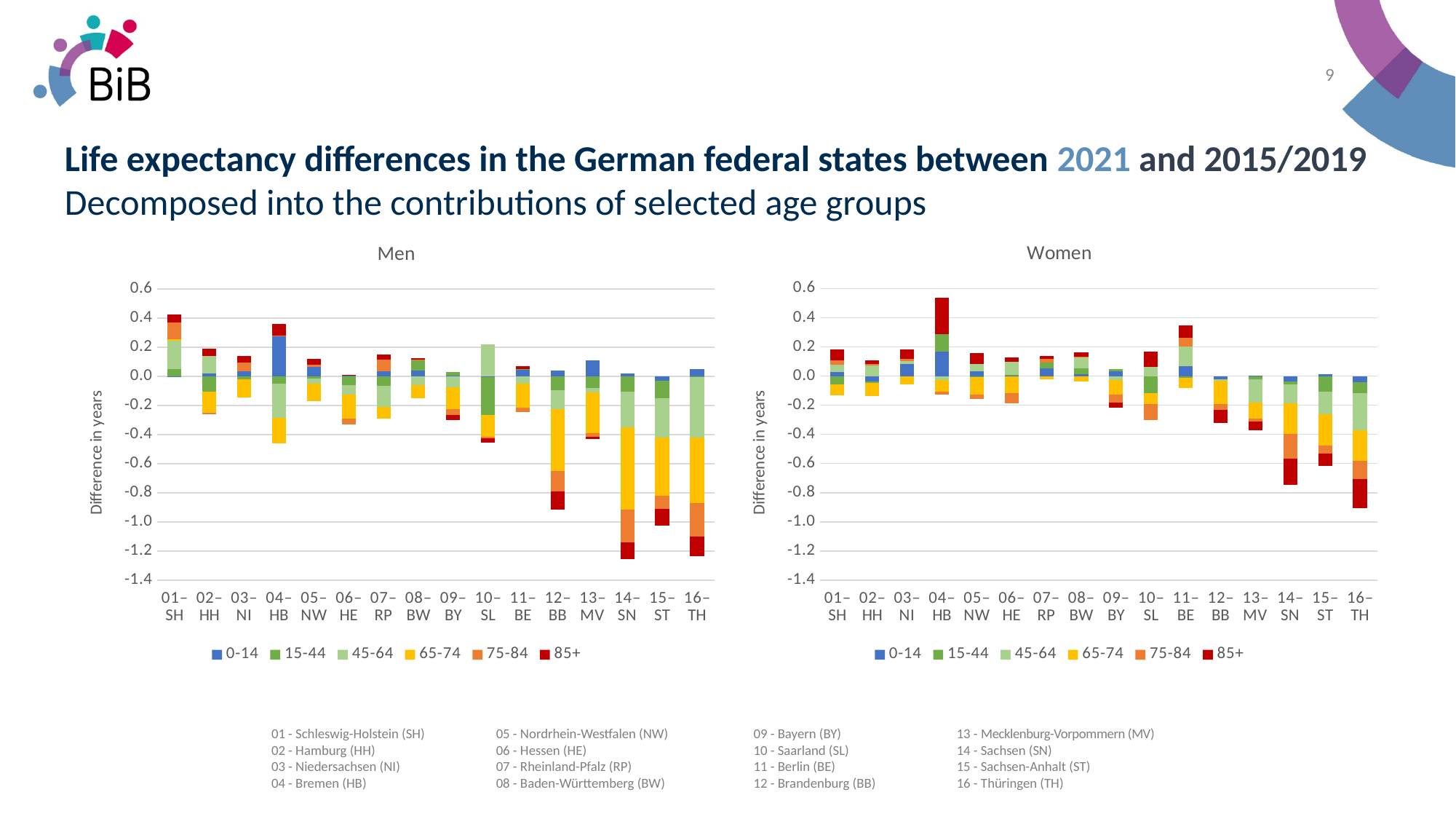

9
# Life expectancy differences in the German federal states between 2021 and 2015/2019 Decomposed into the contributions of selected age groups

### Chart: Women

| Category | 0-14 | 15-44 | 45-64 | 65-74 | 75-84 | 85+ |
|---|---|---|---|---|---|---|
| 01–SH | 0.02967390585292407 | -0.05835848714684028 | 0.04664760834992168 | -0.0719363923316507 | 0.030727025049209607 | 0.07395411463168958 |
| 02–HH | -0.03923578541326136 | -0.006629373333730353 | 0.0743068156991882 | -0.0911216206385604 | 0.0069503626533773954 | 0.026340315704636866 |
| 03–NI | 0.08229541450996444 | -0.0018230031780106966 | 0.02005082712540227 | -0.0543659065209994 | 0.014713794488351105 | 0.06594038898318637 |
| 04–HB | 0.16795060923524788 | 0.12228379736772149 | -0.025187667938652715 | -0.0802721244142574 | -0.0230178045120793 | 0.24749397885311478 |
| 05–NW | 0.034020113411067095 | -0.00675224511360285 | 0.04992558350859605 | -0.12051963984869471 | -0.030066163139920797 | 0.07150522712769458 |
| 06–HE | 0.007532582334164358 | 0.001978710954581693 | 0.08699064677768578 | -0.1191365844323968 | -0.0675394471508426 | 0.0291448585769629 |
| 07–RP | 0.052481608821693795 | 0.04185536495411675 | -0.0012054725121900204 | -0.02048096963486757 | 0.025253200542998396 | 0.016390456901113792 |
| 08–BW | 0.01402569574103298 | 0.03663425475747321 | 0.07725136585923312 | -0.03746233014863521 | 0.0047581466261732985 | 0.029111085028425528 |
| 09–BY | 0.03181007380674575 | 0.015555084246756199 | -0.027666416617527993 | -0.10119738549682471 | -0.0508444105991757 | -0.03737543681431531 |
| 10–SL | -0.002956635307853596 | -0.1118278144431027 | 0.0654931619029 | -0.0784549747067942 | -0.10635781399485433 | 0.10032459998236469 |
| 11–BE | 0.0685115313499481 | -0.013871838653408033 | 0.13591660727689697 | -0.06824066436924167 | 0.0601178882220879 | 0.0842591167157067 |
| 12–BB | -0.019916239289244637 | -0.0031603411718918797 | -0.0074024630157722045 | -0.1624866628810934 | -0.0379461857910925 | -0.09078598466486193 |
| 13–MV | 0.0029649974714515783 | -0.019798483567029696 | -0.1621143576034996 | -0.10838882510120129 | -0.022755458625326297 | -0.05861012091614275 |
| 14–SN | -0.03525166650781845 | -0.02058790708647244 | -0.13139389754578448 | -0.20745293314252 | -0.1738871700729516 | -0.1781051585332776 |
| 15–ST | 0.010800019503463439 | -0.10708656893325486 | -0.15195499118357242 | -0.2150516511345092 | -0.055448519494589746 | -0.08918933180407146 |
| 16–TH | -0.04213187346324081 | -0.07647855168762163 | -0.2527305545678968 | -0.2079805851958417 | -0.1292129101352444 | -0.1954849400020038 |

### Chart: Men

| Category | 0-14 | 15-44 | 45-64 | 65-74 | 75-84 | 85+ |
|---|---|---|---|---|---|---|
| 01–SH | 0.0011843347777400872 | 0.051026465655034825 | 0.1932682720423533 | 0.011529395411891099 | 0.1117192033681818 | 0.057549293798302786 |
| 02–HH | 0.02081473232369289 | -0.10313161287627547 | 0.11803229621080642 | -0.1450896626722696 | -0.010670184889541173 | 0.05081092435856502 |
| 03–NI | 0.033832987938232875 | -0.02018891239546861 | -0.0011529738129709977 | -0.12474105540940891 | 0.060954699954407984 | 0.044353262326417585 |
| 04–HB | 0.2776495422923798 | -0.051696927086737746 | -0.23435075548530188 | -0.1737042693613303 | 0.0010951848290473992 | 0.08377612959724696 |
| 05–NW | 0.06467011101604211 | -0.0128842465176646 | -0.034061581236784294 | -0.1239894381415354 | 0.018517829933053 | 0.03742076361650957 |
| 06–HE | 0.0035128669756190082 | -0.06107765475380942 | -0.06474690685259077 | -0.1635015093383316 | -0.0411629392986583 | 0.00769962465314222 |
| 07–RP | 0.03337768970759212 | -0.06462668596912371 | -0.14231704665884587 | -0.0805845969261796 | 0.08217117878158581 | 0.03426674032360925 |
| 08–BW | 0.039040910704109415 | 0.07644261899989134 | -0.05740960292524018 | -0.09037627376309851 | 0.0018383065725230997 | 0.006871236706501825 |
| 09–BY | 0.007438939221948721 | 0.02425949963724606 | -0.07267827877795693 | -0.1526353179200228 | -0.0406437212390145 | -0.032153807006395106 |
| 10–SL | -0.005922166660973206 | -0.25934987660269826 | 0.21991748204101894 | -0.1505303418821528 | -0.007827368634913498 | -0.03078152887358955 |
| 11–BE | 0.04646408494139816 | 0.006263731817071524 | -0.0500982750007921 | -0.16479380305388952 | -0.027096134762082592 | 0.015760190507243914 |
| 12–BB | 0.03957334695853377 | -0.09532405995386031 | -0.13122136621736055 | -0.42323237337166797 | -0.1384884736490978 | -0.12641288001940862 |
| 13–MV | 0.11332100086374909 | -0.07899946649741449 | -0.029919678822551615 | -0.279338742988109 | -0.028490918790161898 | -0.010708998613786491 |
| 14–SN | 0.021282311377291273 | -0.10216133414915882 | -0.24752136710982559 | -0.5666382751022421 | -0.22599341581602111 | -0.11424639362362404 |
| 15–ST | -0.02738517195754755 | -0.1231388697362377 | -0.2703360284138371 | -0.400803887587287 | -0.08633427180583193 | -0.11886903435341625 |
| 16–TH | 0.05301286125585136 | -0.006459562799321299 | -0.4142996273406047 | -0.44691906211397103 | -0.23213633655701998 | -0.1365088746123036 |
01 - Schleswig-Holstein (SH) 	05 - Nordrhein-Westfalen (NW)	09 - Bayern (BY)	13 - Mecklenburg-Vorpommern (MV)
02 - Hamburg (HH)	06 - Hessen (HE)	10 - Saarland (SL) 	14 - Sachsen (SN)
03 - Niedersachsen (NI)	07 - Rheinland-Pfalz (RP) 	11 - Berlin (BE) 	15 - Sachsen-Anhalt (ST)
04 - Bremen (HB)	08 - Baden-Württemberg (BW)	12 - Brandenburg (BB) 	16 - Thüringen (TH)